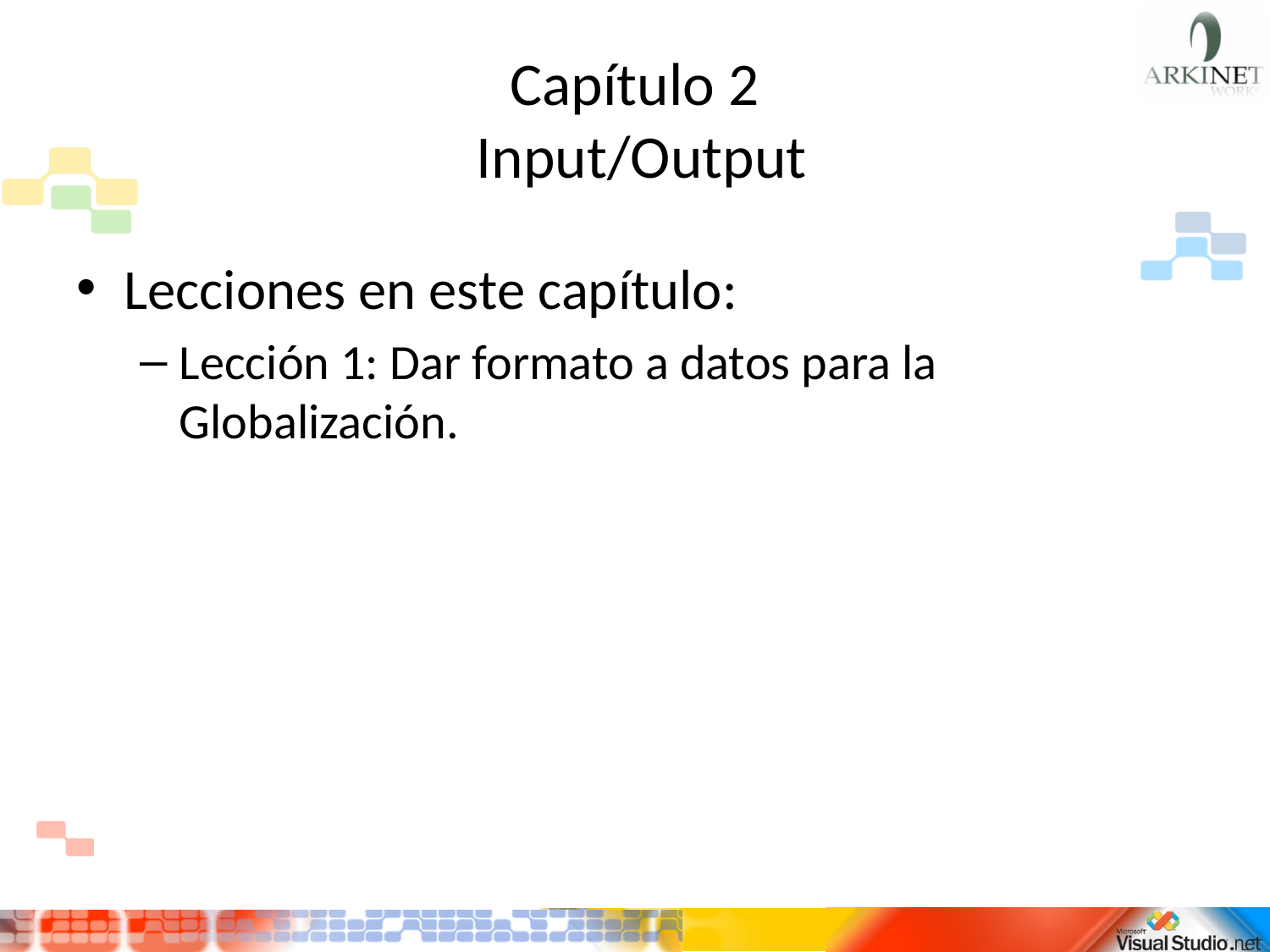

# Capítulo 2 Input/Output
Lecciones en este capítulo:
Lección 1: Dar formato a datos para la Globalización.